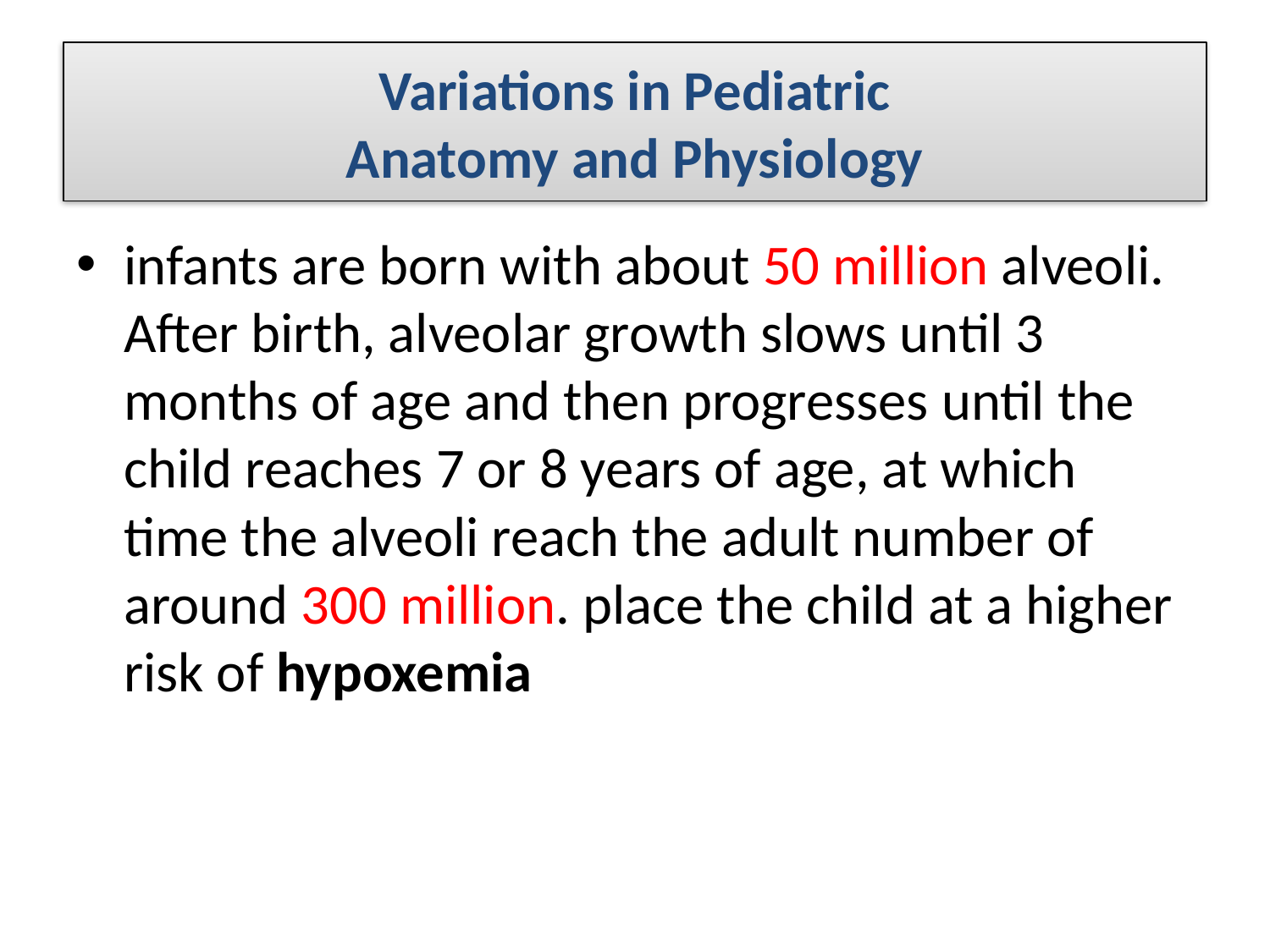

#
Variations in Pediatric
Anatomy and Physiology
infants are born with about 50 million alveoli. After birth, alveolar growth slows until 3 months of age and then progresses until the child reaches 7 or 8 years of age, at which time the alveoli reach the adult number of around 300 million. place the child at a higher risk of hypoxemia